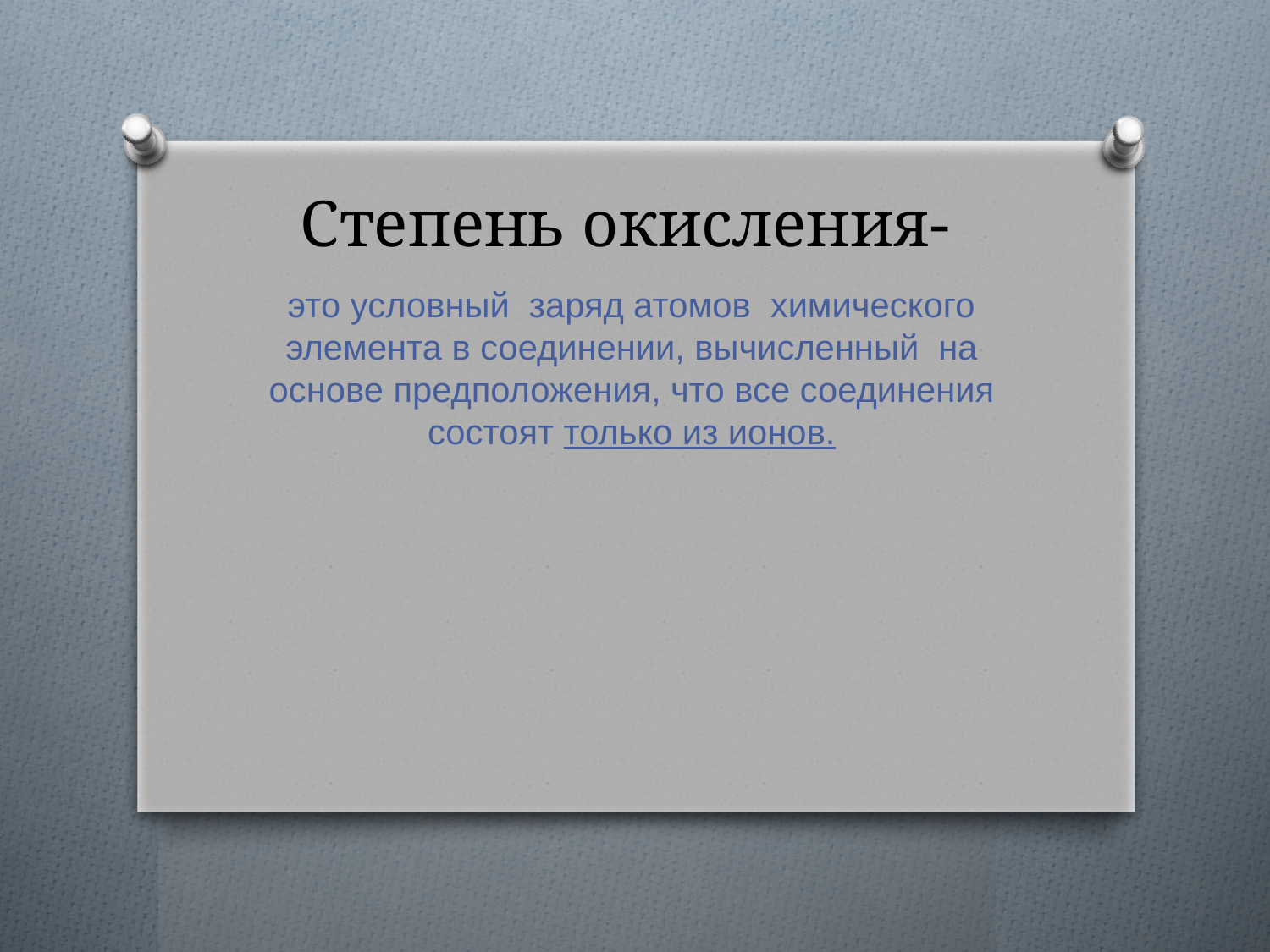

# Степень окисления-
это условный  заряд атомов  химического элемента в соединении, вычисленный  на основе предположения, что все соединения состоят только из ионов.